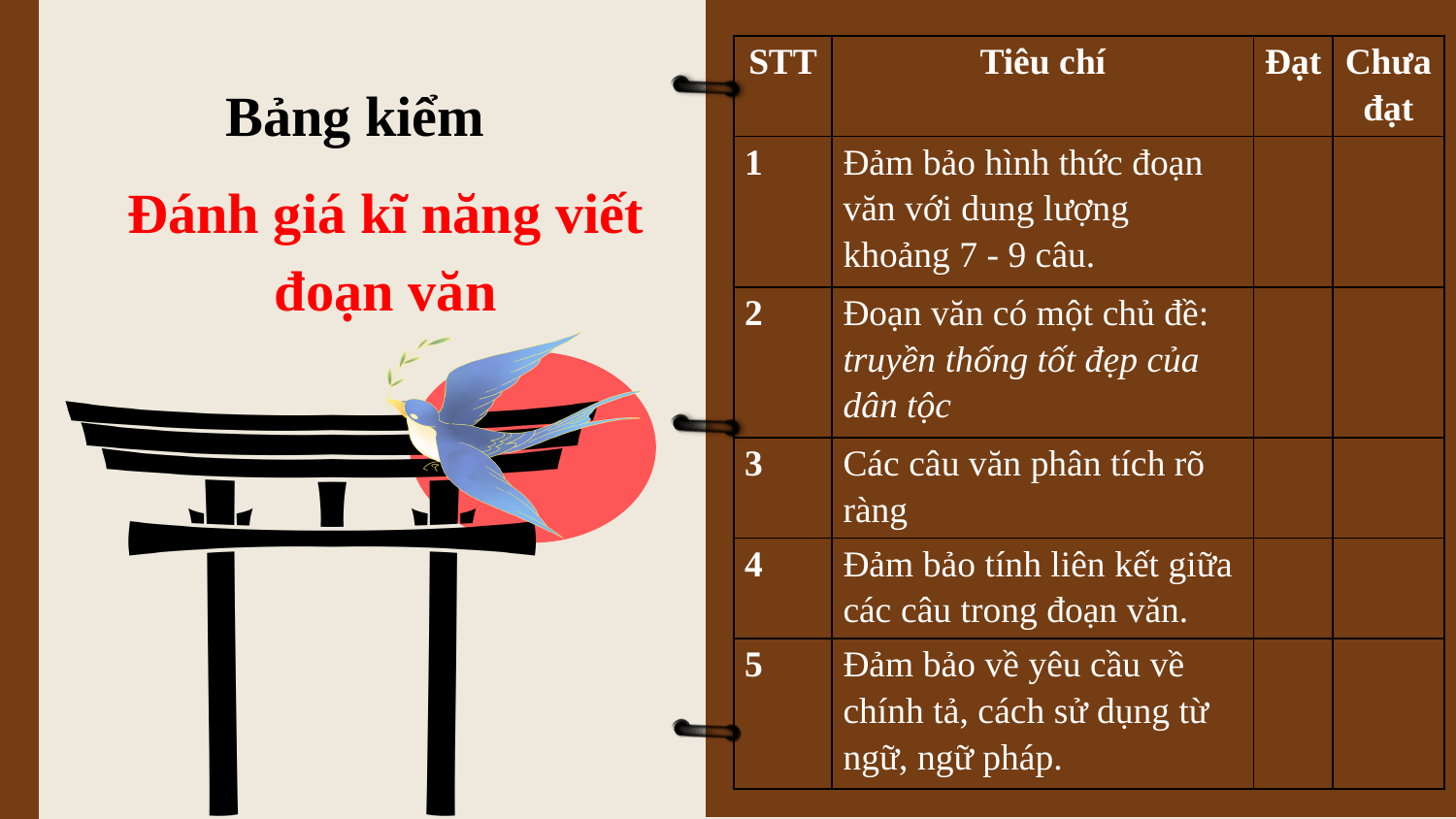

| STT | Tiêu chí | Đạt | Chưa đạt |
| --- | --- | --- | --- |
| 1 | Đảm bảo hình thức đoạn văn với dung lượng khoảng 7 - 9 câu. |  |  |
| 2 | Đoạn văn có một chủ đề: truyền thống tốt đẹp của dân tộc |  |  |
| 3 | Các câu văn phân tích rõ ràng |  |  |
| 4 | Đảm bảo tính liên kết giữa các câu trong đoạn văn. |  |  |
| 5 | Đảm bảo về yêu cầu về chính tả, cách sử dụng từ ngữ, ngữ pháp. |  |  |
Bảng kiểm
Đánh giá kĩ năng viết đoạn văn